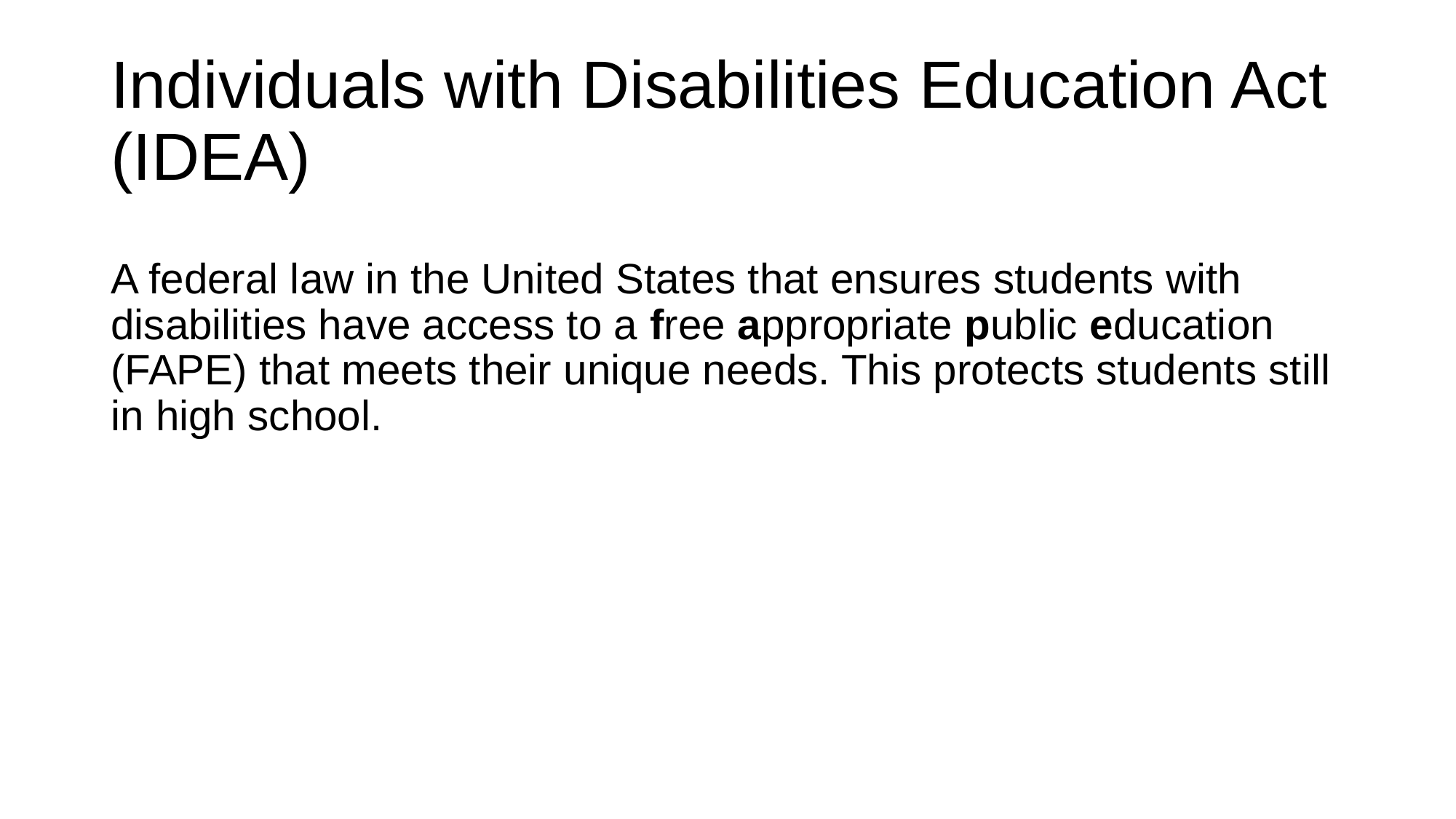

# Individuals with Disabilities Education Act (IDEA)
A federal law in the United States that ensures students with disabilities have access to a free appropriate public education (FAPE) that meets their unique needs. This protects students still in high school.